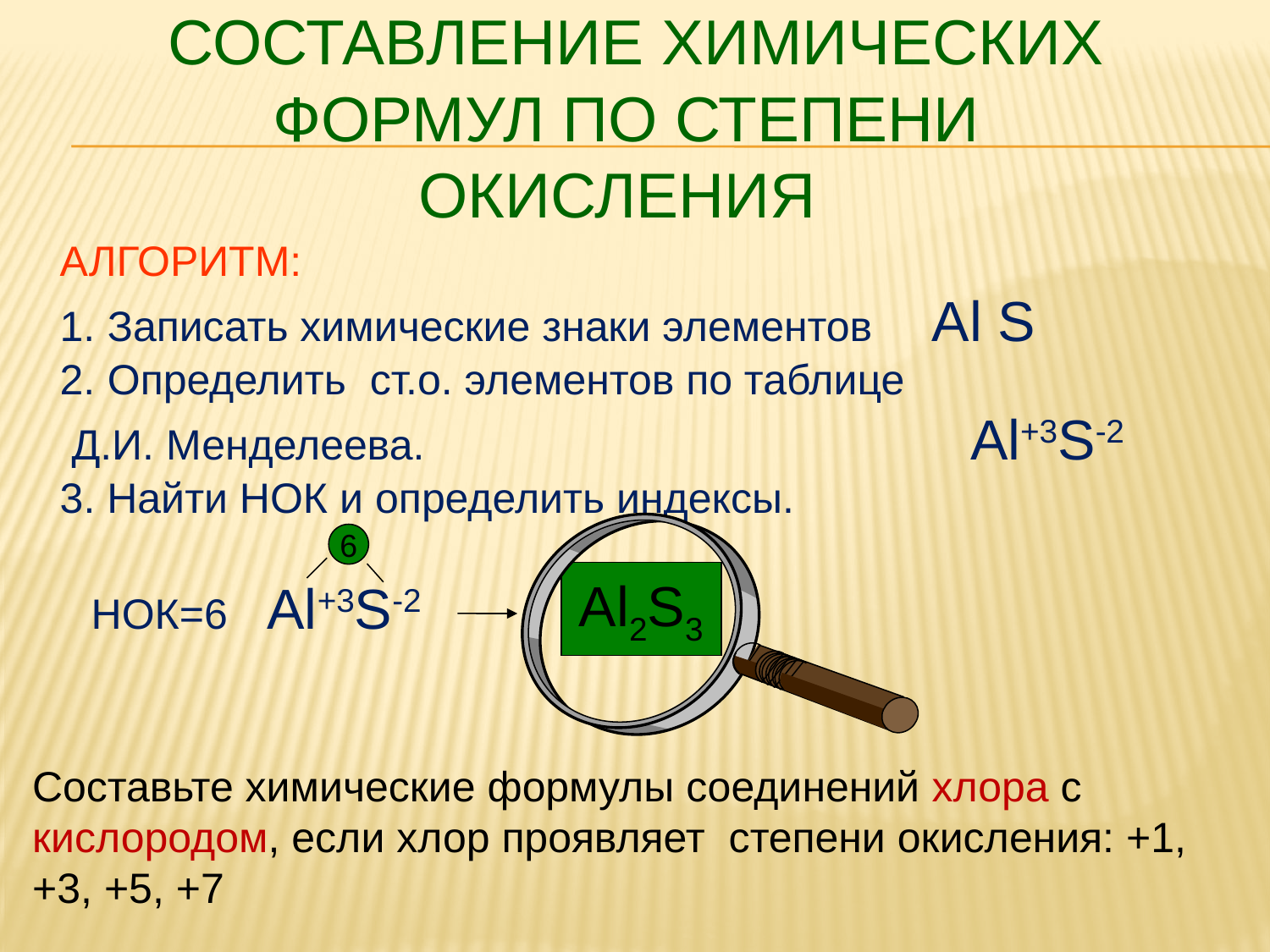

# Составление химических формул по степени окисления
АЛГОРИТМ:
Записать химические знаки элементов     Al S
Определить  ст.о. элементов по таблице
 Д.И. Менделеева.                                              Al+3S-2
3. Найти НОК и определить индексы.

  НОК=6   Al+3S-2

6

Al2S3

Составьте химические формулы соединений хлора с кислородом, если хлор проявляет  степени окисления: +1, +3, +5, +7